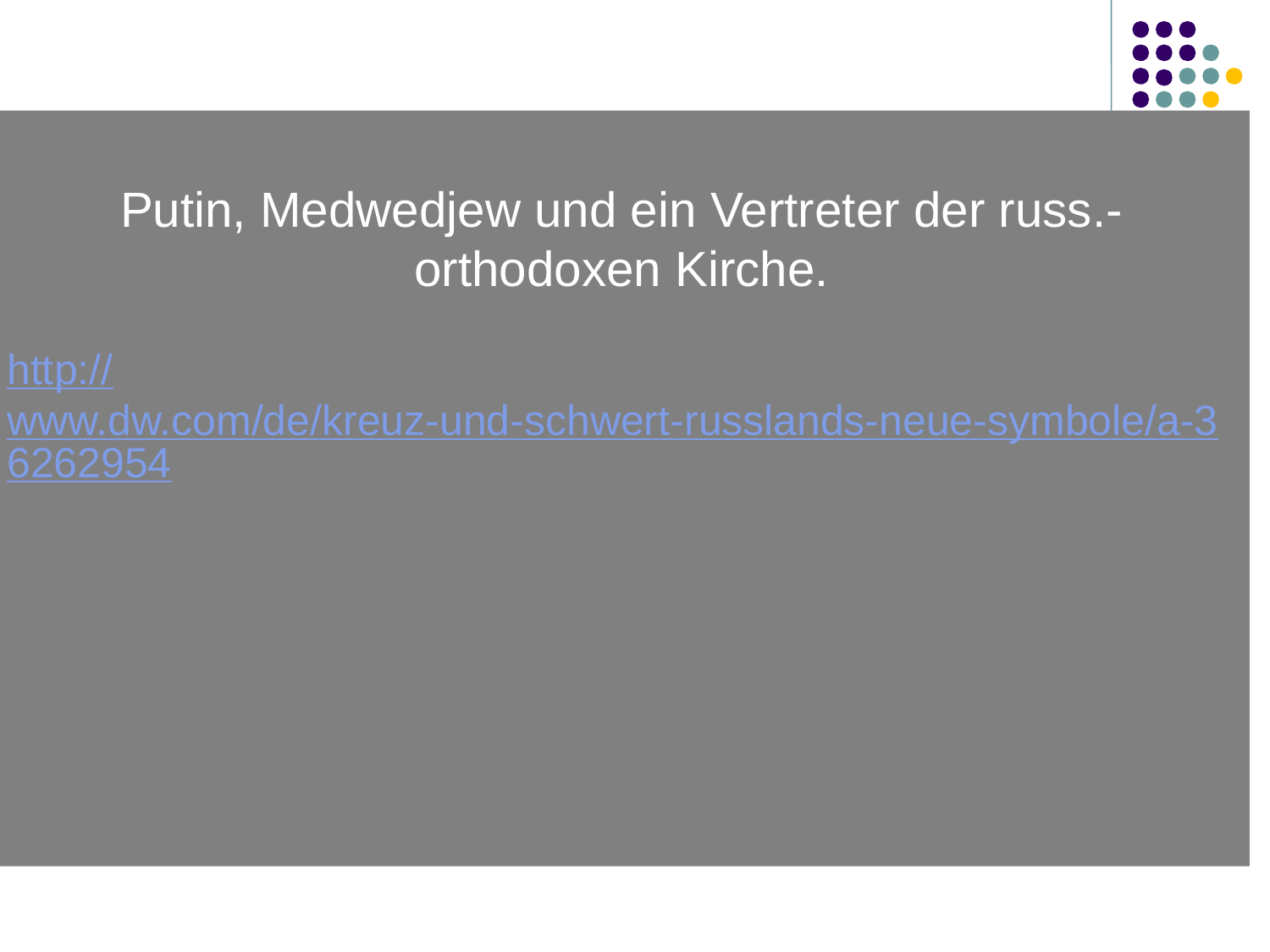

# Kreuz und Schwert?
Putin, Medwedjew und ein Vertreter der russ.-orthodoxen Kirche.

http://www.dw.com/de/kreuz-und-schwert-russlands-neue-symbole/a-36262954